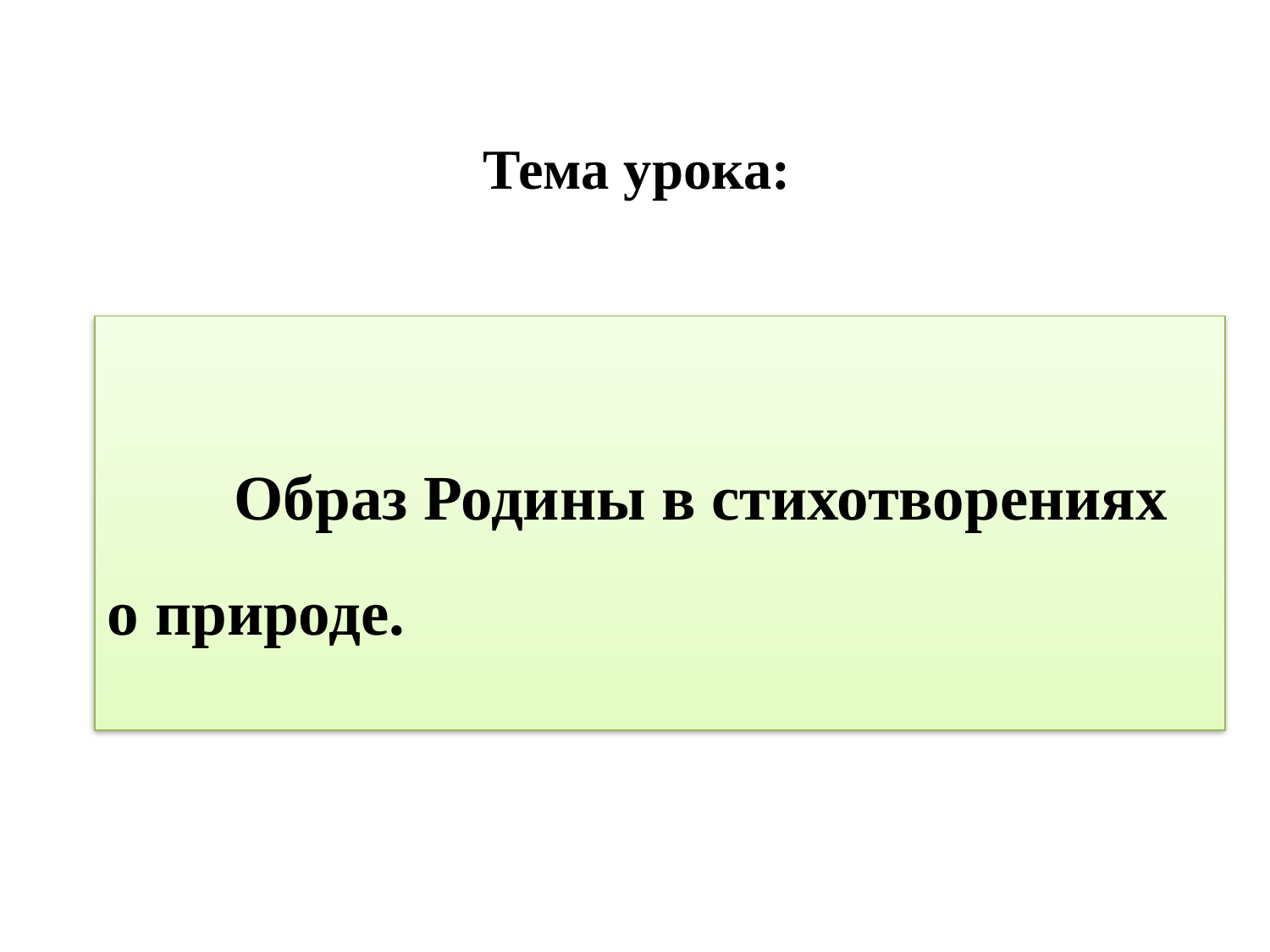

Тема урока:
#

	Образ Родины в стихотворениях о природе.